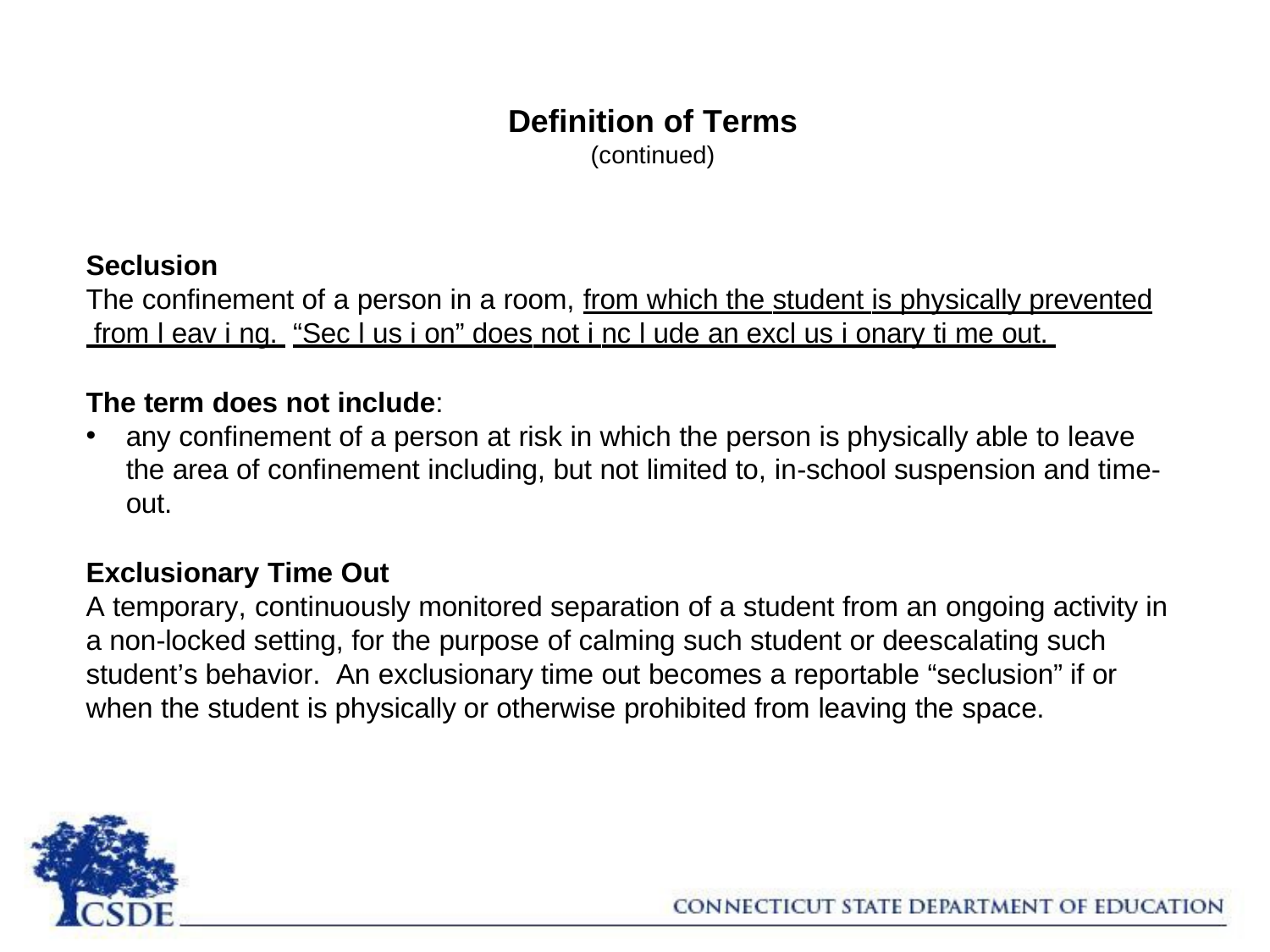

Definition of Terms
(continued)
Seclusion
The confinement of a person in a room, from which the student is physically prevented
 from l eav i ng.  “Sec l us i on” does not i nc l ude an excl us i onary ti me out.

The term does not include:
any confinement of a person at risk in which the person is physically able to leave the area of confinement including, but not limited to, in-school suspension and time- out.

Exclusionary Time Out
A temporary, continuously monitored separation of a student from an ongoing activity in a non-locked setting, for the purpose of calming such student or deescalating such student’s behavior.  An exclusionary time out becomes a reportable “seclusion” if or when the student is physically or otherwise prohibited from leaving the space.